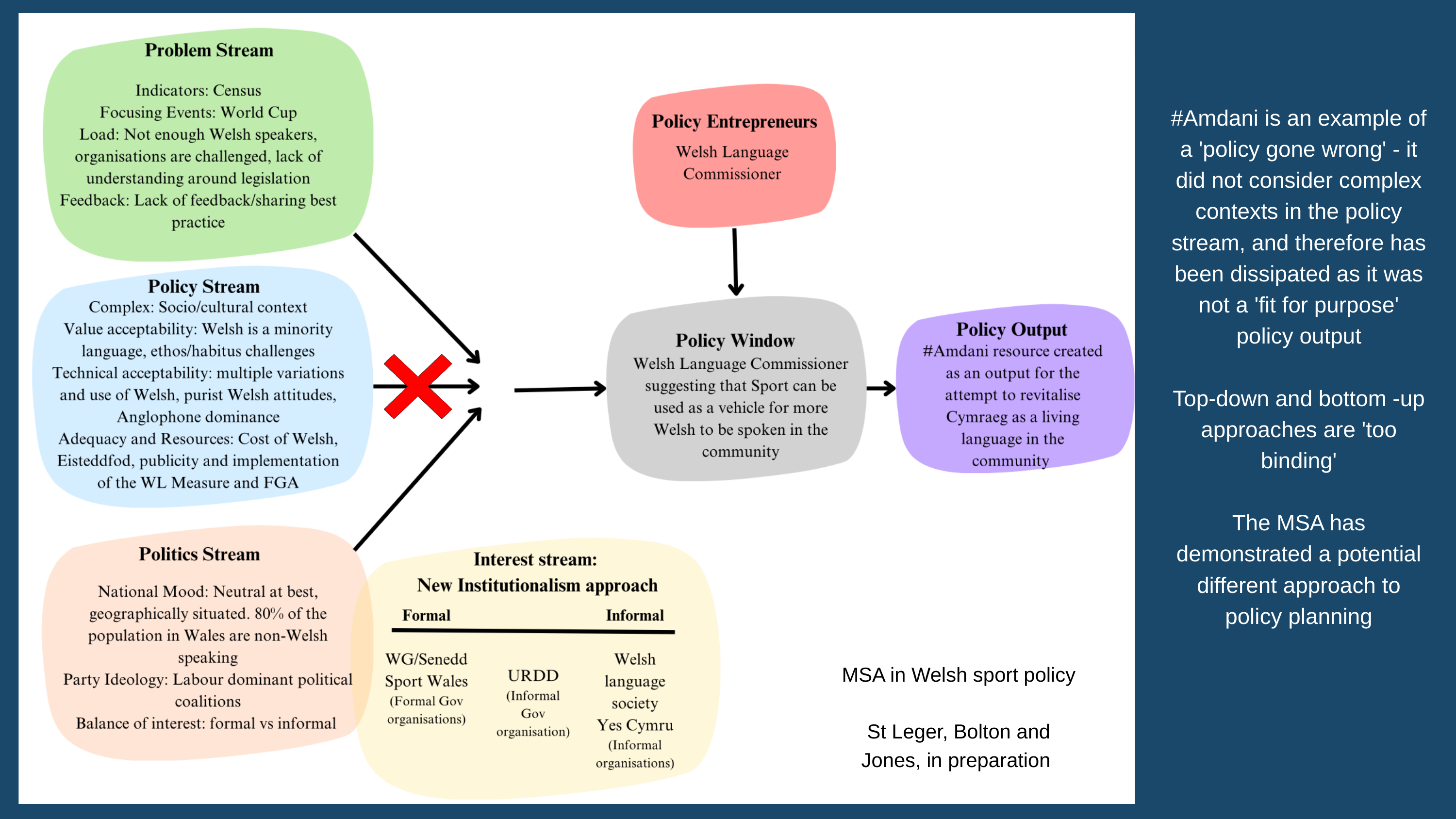

#Amdani is an example of a 'policy gone wrong' - it did not consider complex contexts in the policy stream, and therefore has been dissipated as it was not a 'fit for purpose' policy output

Top-down and bottom -up approaches are 'too binding'

The MSA has demonstrated a potential different approach to
policy planning

MSA in Welsh sport policy

St Leger, Bolton and
Jones, in preparation